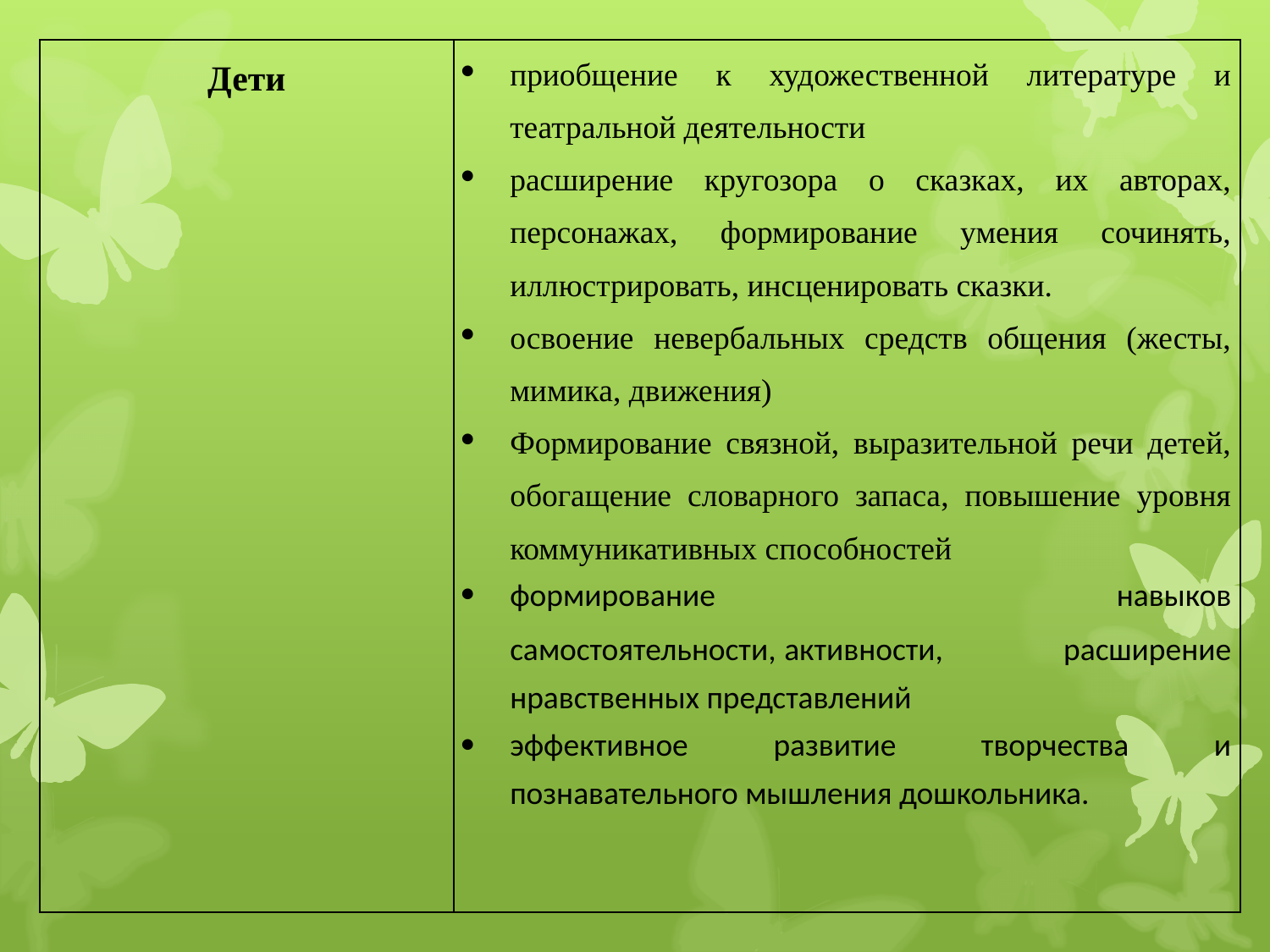

| Дети | приобщение к художественной литературе и театральной деятельности расширение кругозора о сказках, их авторах, персонажах, формирование умения сочинять, иллюстрировать, инсценировать сказки. освоение невербальных средств общения (жесты, мимика, движения) Формирование связной, выразительной речи детей, обогащение словарного запаса, повышение уровня коммуникативных способностей формирование навыков самостоятельности, активности, расширение нравственных представлений эффективное развитие творчества и познавательного мышления дошкольника. |
| --- | --- |